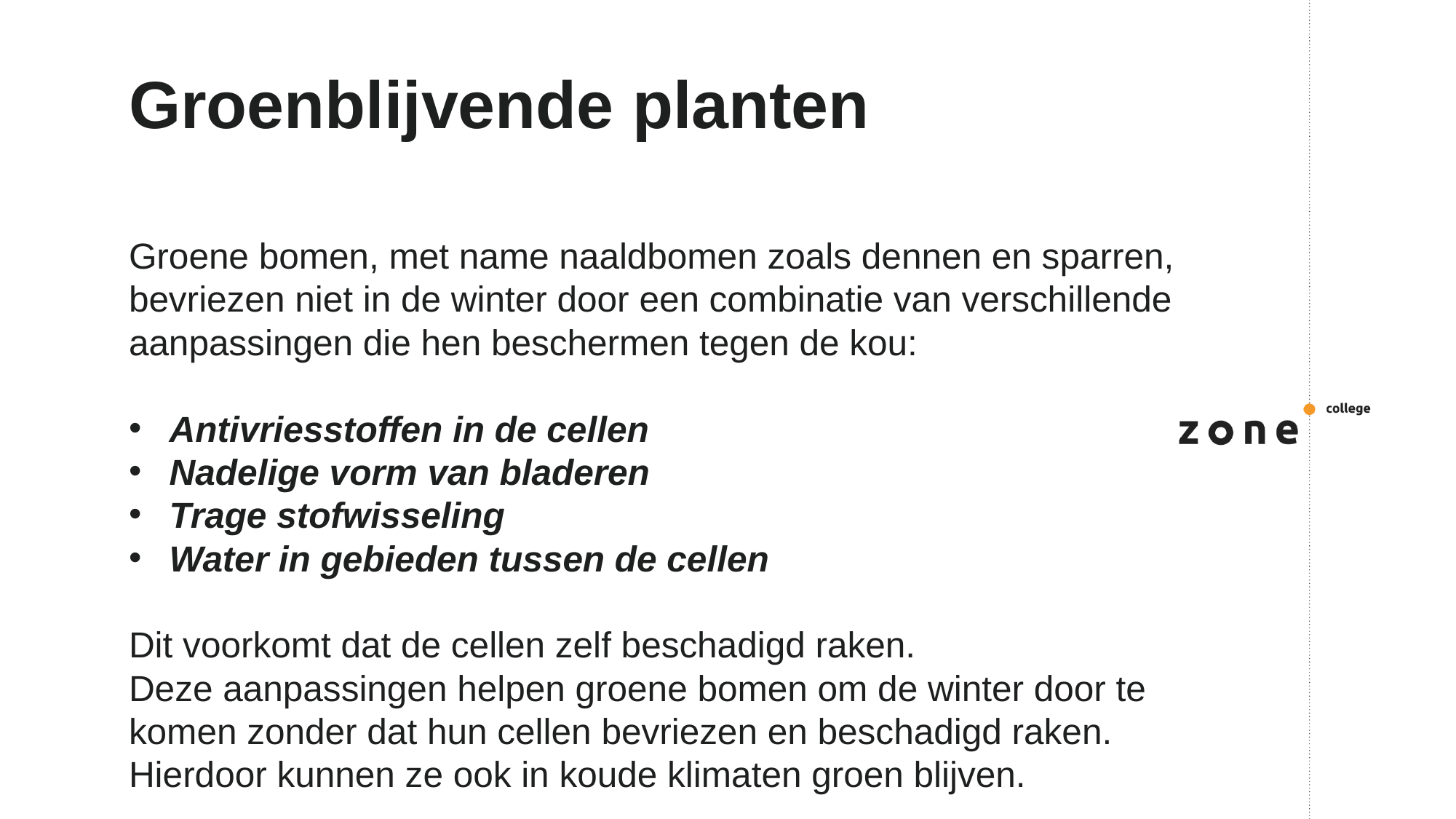

# Groenblijvende planten
Groene bomen, met name naaldbomen zoals dennen en sparren, bevriezen niet in de winter door een combinatie van verschillende aanpassingen die hen beschermen tegen de kou:

Antivriesstoffen in de cellen
Nadelige vorm van bladeren
Trage stofwisseling
Water in gebieden tussen de cellen

Dit voorkomt dat de cellen zelf beschadigd raken.
Deze aanpassingen helpen groene bomen om de winter door te komen zonder dat hun cellen bevriezen en beschadigd raken. Hierdoor kunnen ze ook in koude klimaten groen blijven.